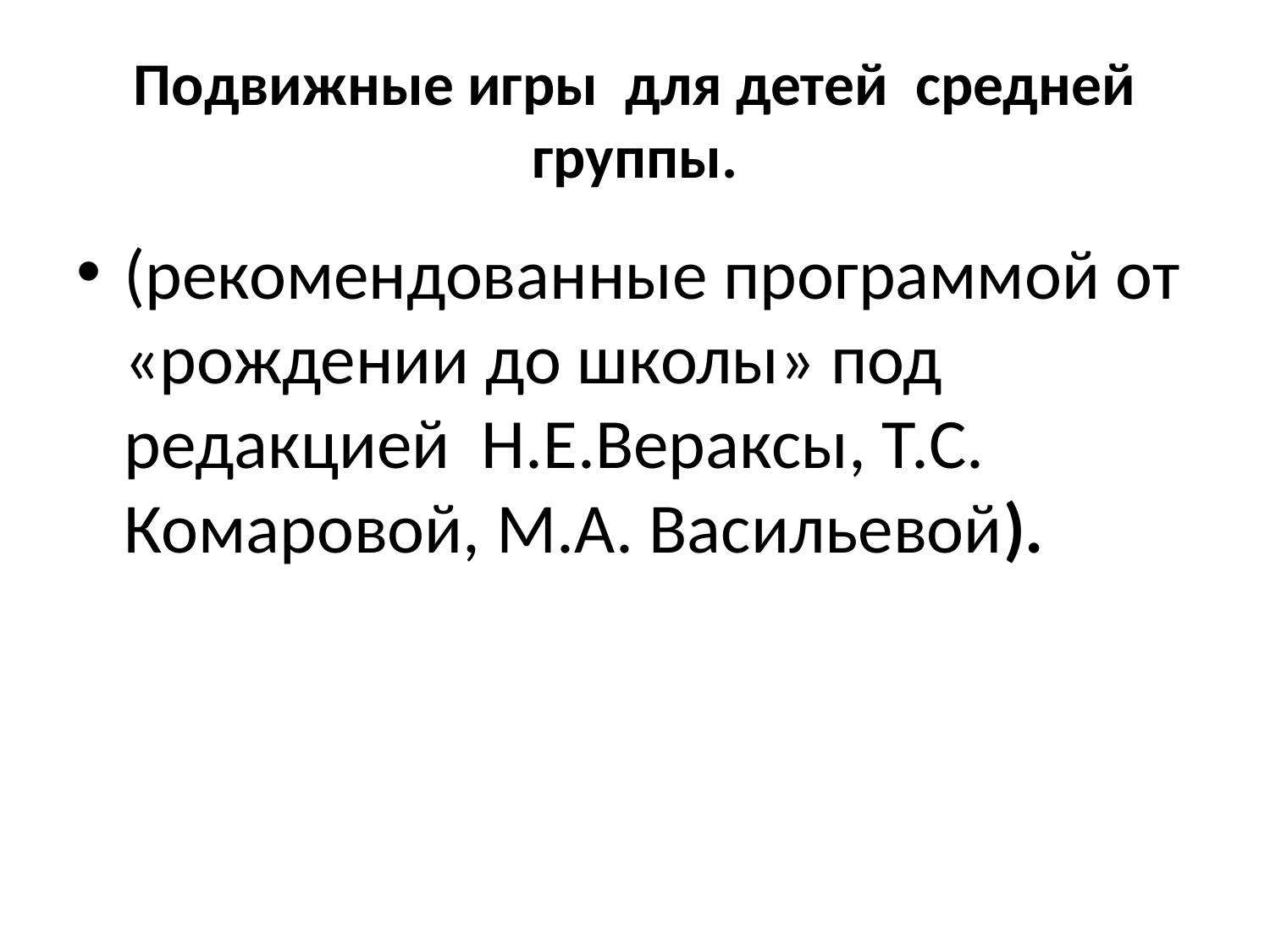

# Подвижные игры  для детей  средней группы.
(рекомендованные программой от «рождении до школы» под редакцией  Н.Е.Вераксы, Т.С. Комаровой, М.А. Васильевой).